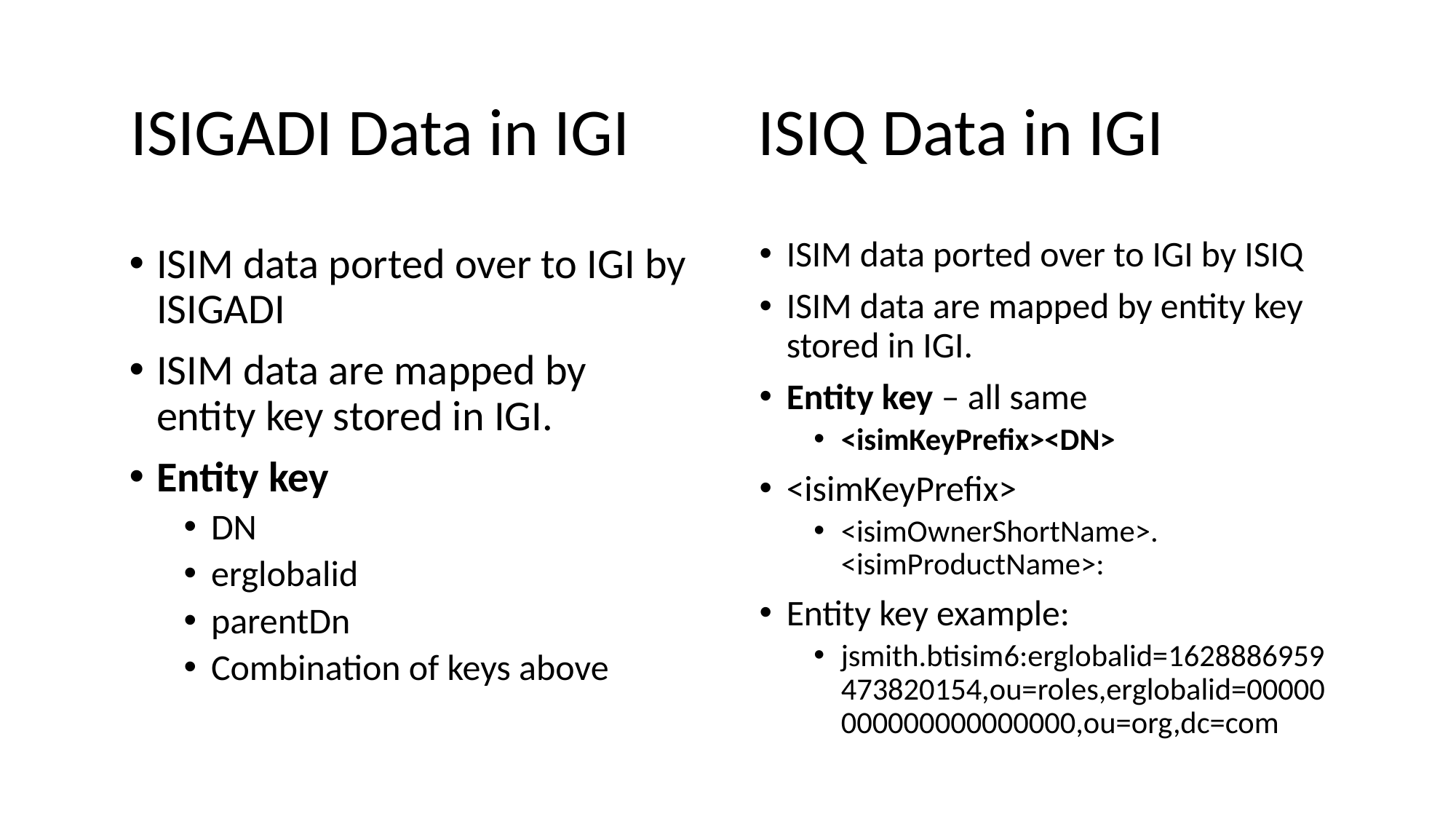

# ISIGADI Data in IGI
ISIQ Data in IGI
ISIM data ported over to IGI by ISIQ
ISIM data are mapped by entity key stored in IGI.
Entity key – all same
<isimKeyPrefix><DN>
<isimKeyPrefix>
<isimOwnerShortName>. <isimProductName>:
Entity key example:
jsmith.btisim6:erglobalid=1628886959473820154,ou=roles,erglobalid=00000000000000000000,ou=org,dc=com
ISIM data ported over to IGI by ISIGADI
ISIM data are mapped by entity key stored in IGI.
Entity key
DN
erglobalid
parentDn
Combination of keys above